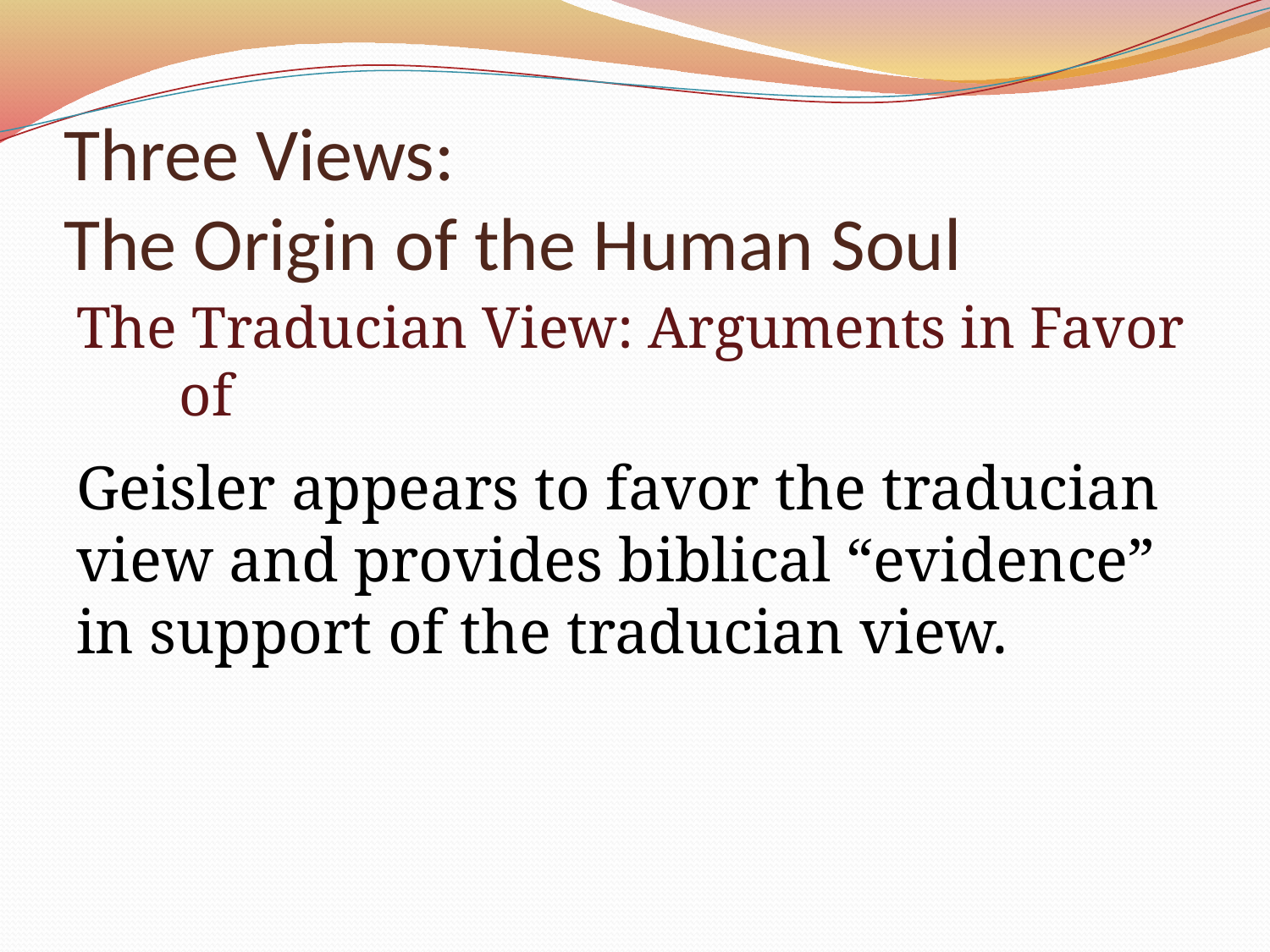

# Three Views: The Origin of the Human Soul
The Traducian View: Arguments in Favor of
Geisler appears to favor the traducian view and provides biblical “evidence” in support of the traducian view.